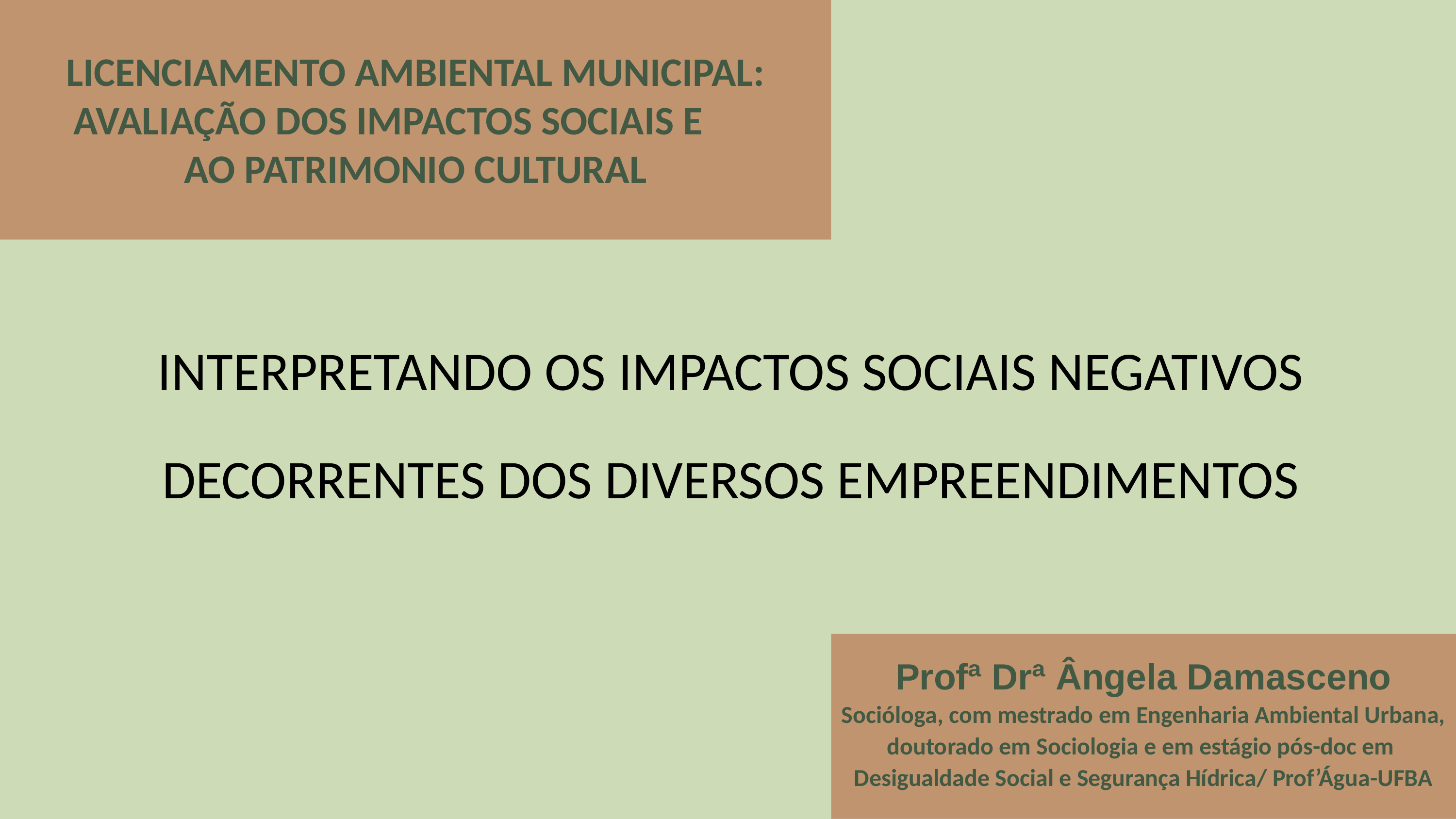

LICENCIAMENTO AMBIENTAL MUNICIPAL: AVALIAÇÃO DOS IMPACTOS SOCIAIS E       AO PATRIMONIO CULTURAL

INTERPRETANDO OS IMPACTOS SOCIAIS NEGATIVOS DECORRENTES DOS DIVERSOS EMPREENDIMENTOS

Profª Drª Ângela Damasceno
Socióloga, com mestrado em Engenharia Ambiental Urbana, doutorado em Sociologia e em estágio pós-doc em
Desigualdade Social e Segurança Hídrica/ Prof’Água-UFBA